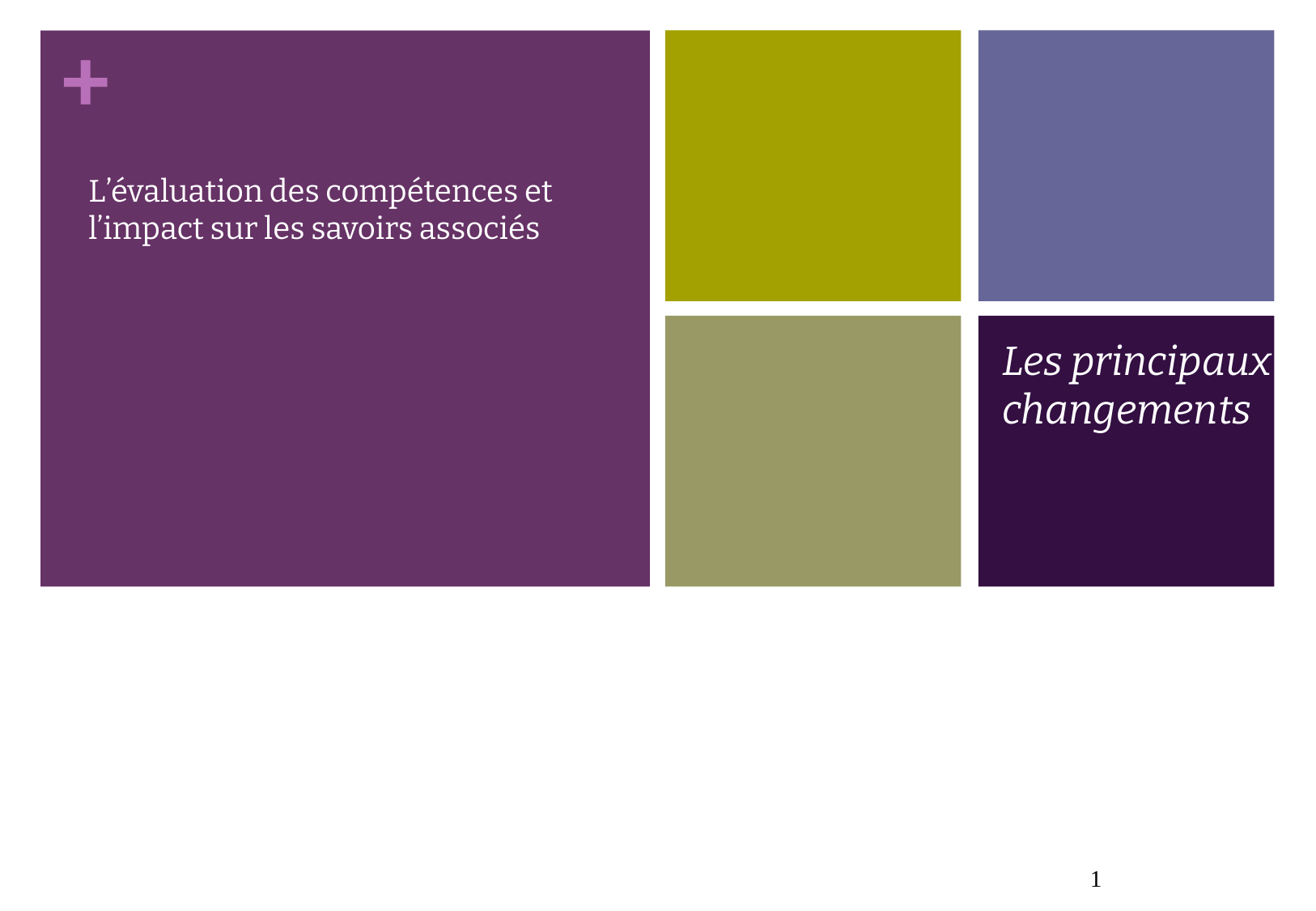

# L’évaluation des compétences et l’impact sur les savoirs associés
Les principaux
changements
1